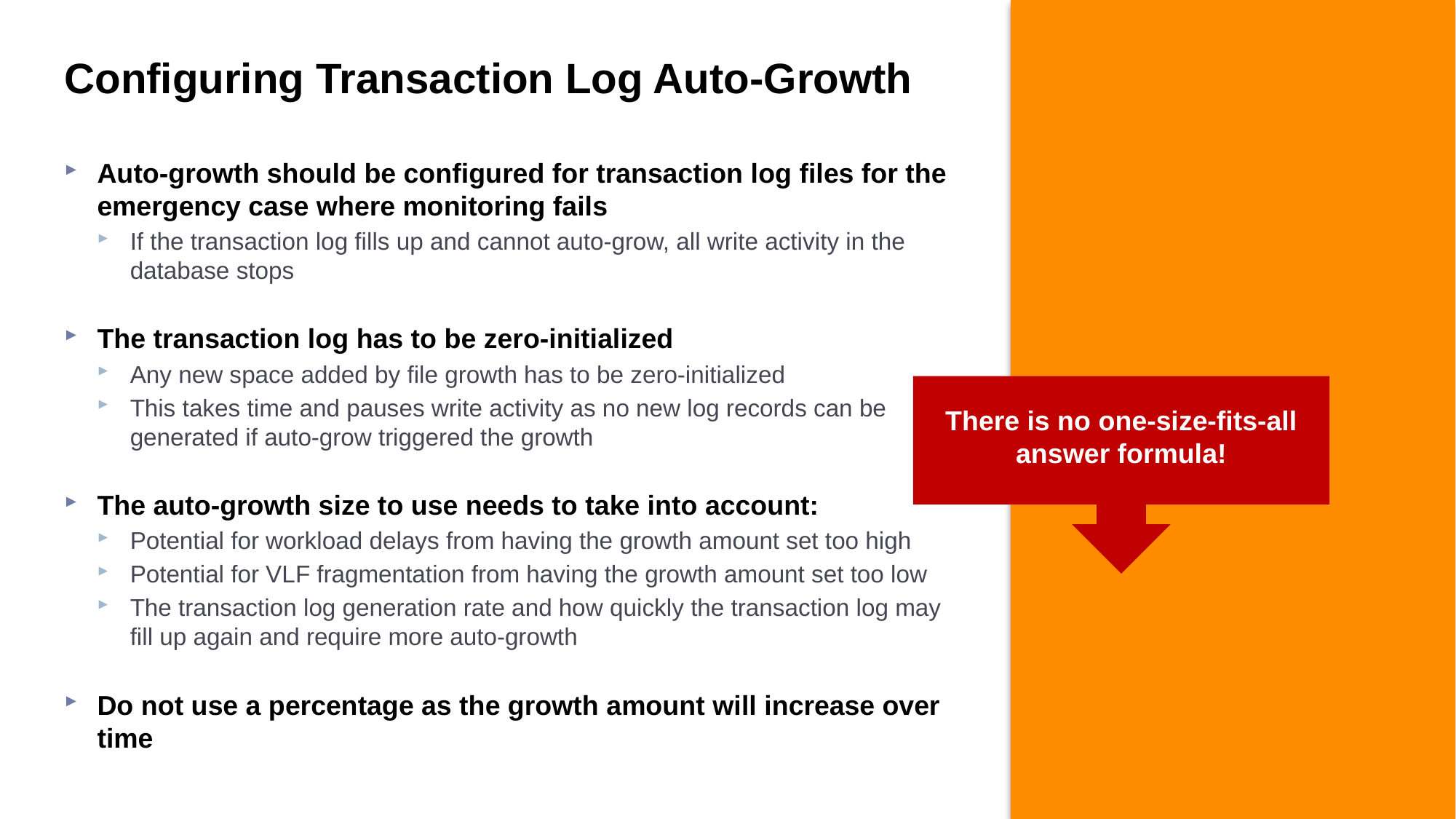

# Configuring Transaction Log Auto-Growth
Auto-growth should be configured for transaction log files for the emergency case where monitoring fails
If the transaction log fills up and cannot auto-grow, all write activity in the database stops

The transaction log has to be zero-initialized
Any new space added by file growth has to be zero-initialized
This takes time and pauses write activity as no new log records can be generated if auto-grow triggered the growth

The auto-growth size to use needs to take into account:
Potential for workload delays from having the growth amount set too high
Potential for VLF fragmentation from having the growth amount set too low
The transaction log generation rate and how quickly the transaction log may fill up again and require more auto-growth

Do not use a percentage as the growth amount will increase over time

There is no one-size-fits-all answer formula!